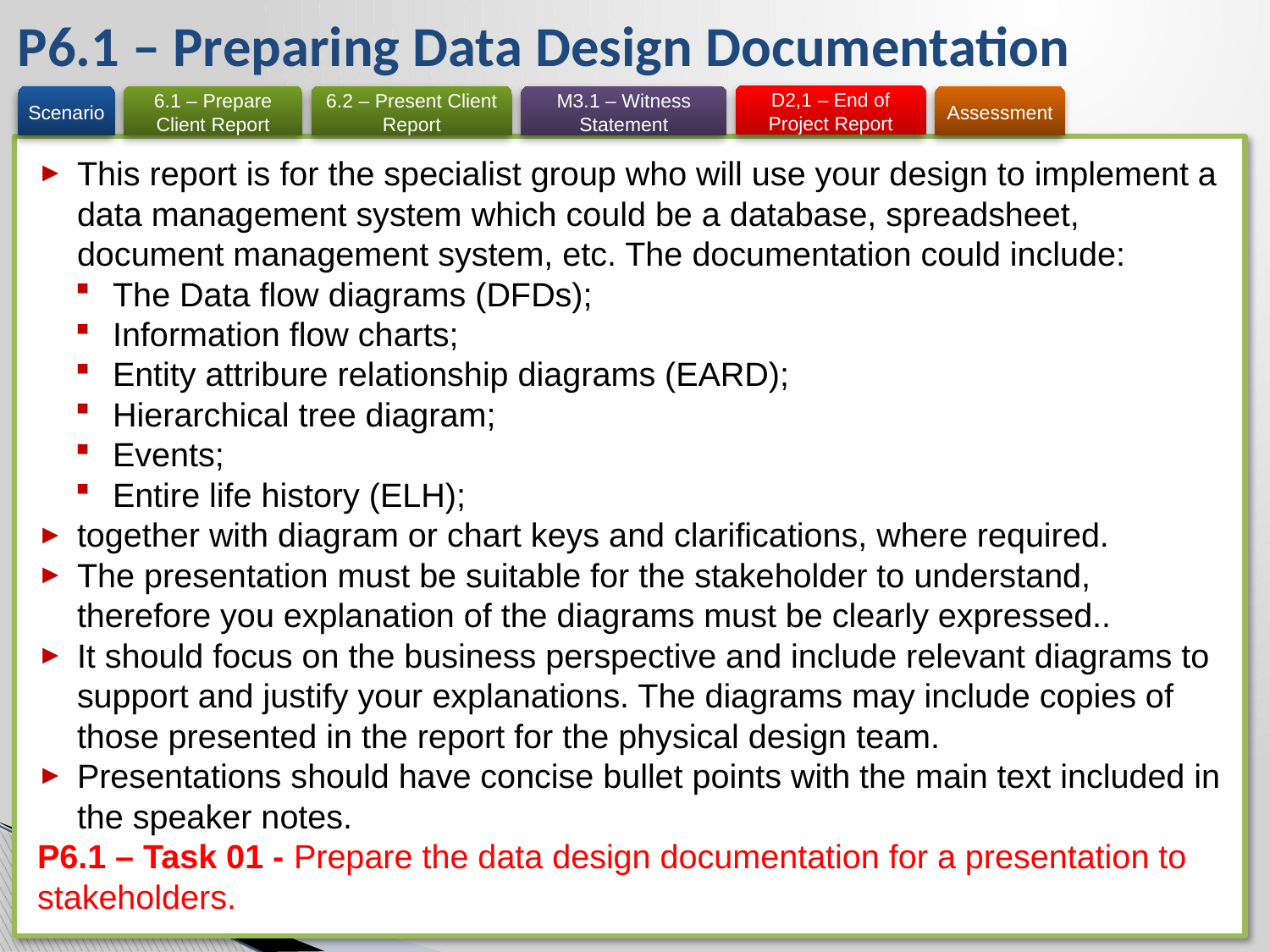

# P6.1 – Preparing Data Design Documentation
This report is for the specialist group who will use your design to implement a data management system which could be a database, spreadsheet, document management system, etc. The documentation could include:
The Data flow diagrams (DFDs);
Information flow charts;
Entity attribure relationship diagrams (EARD);
Hierarchical tree diagram;
Events;
Entire life history (ELH);
together with diagram or chart keys and clarifications, where required.
The presentation must be suitable for the stakeholder to understand, therefore you explanation of the diagrams must be clearly expressed..
It should focus on the business perspective and include relevant diagrams to support and justify your explanations. The diagrams may include copies of those presented in the report for the physical design team.
Presentations should have concise bullet points with the main text included in the speaker notes.
P6.1 – Task 01 - Prepare the data design documentation for a presentation to stakeholders.